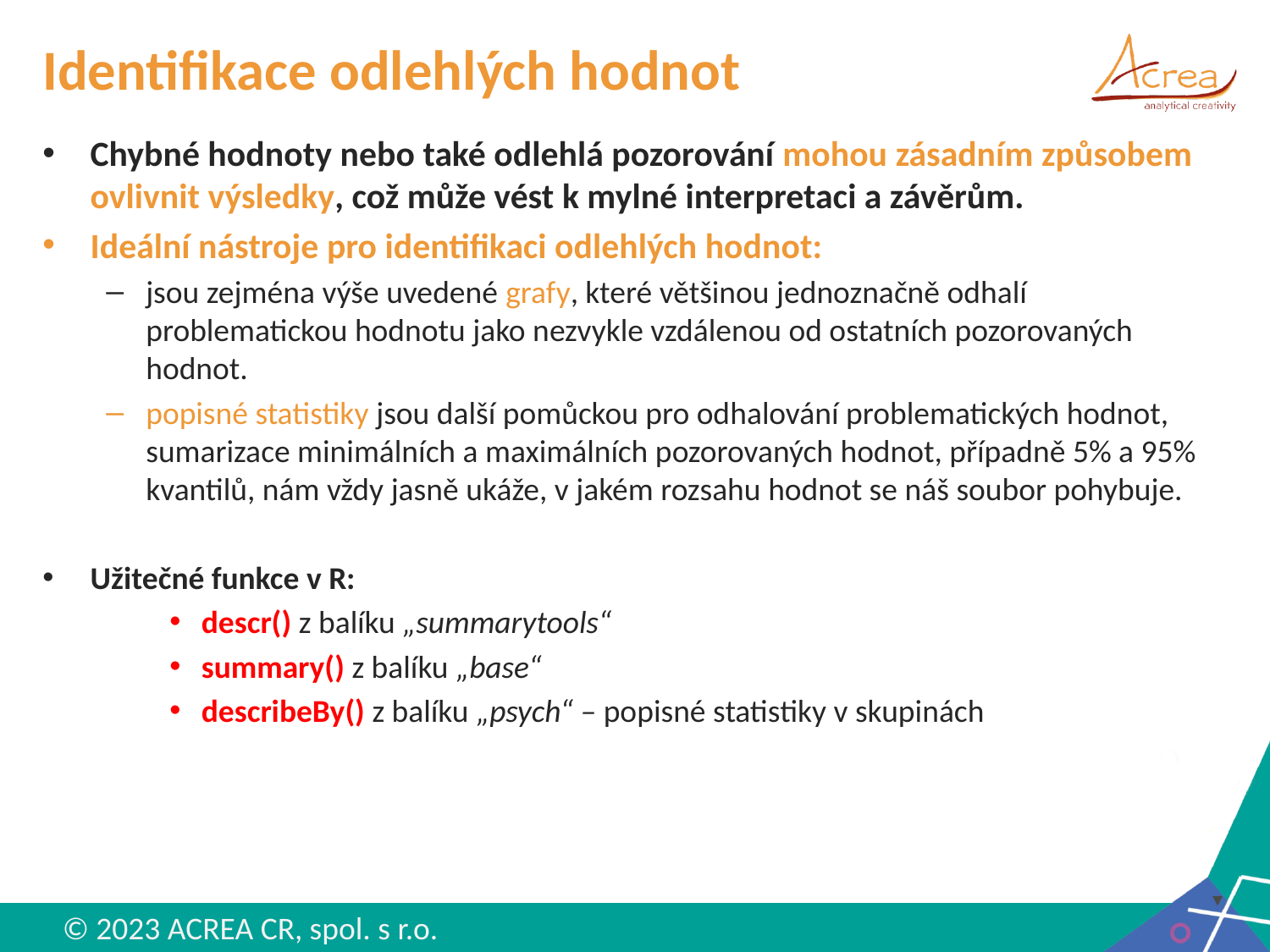

# Identifikace odlehlých hodnot
Chybné hodnoty nebo také odlehlá pozorování mohou zásadním způsobem ovlivnit výsledky, což může vést k mylné interpretaci a závěrům.
Ideální nástroje pro identifikaci odlehlých hodnot:
jsou zejména výše uvedené grafy, které většinou jednoznačně odhalí problematickou hodnotu jako nezvykle vzdálenou od ostatních pozorovaných hodnot.
popisné statistiky jsou další pomůckou pro odhalování problematických hodnot, sumarizace minimálních a maximálních pozorovaných hodnot, případně 5% a 95% kvantilů, nám vždy jasně ukáže, v jakém rozsahu hodnot se náš soubor pohybuje.

Užitečné funkce v R:
descr() z balíku „summarytools“
summary() z balíku „base“
describeBy() z balíku „psych“ – popisné statistiky v skupinách